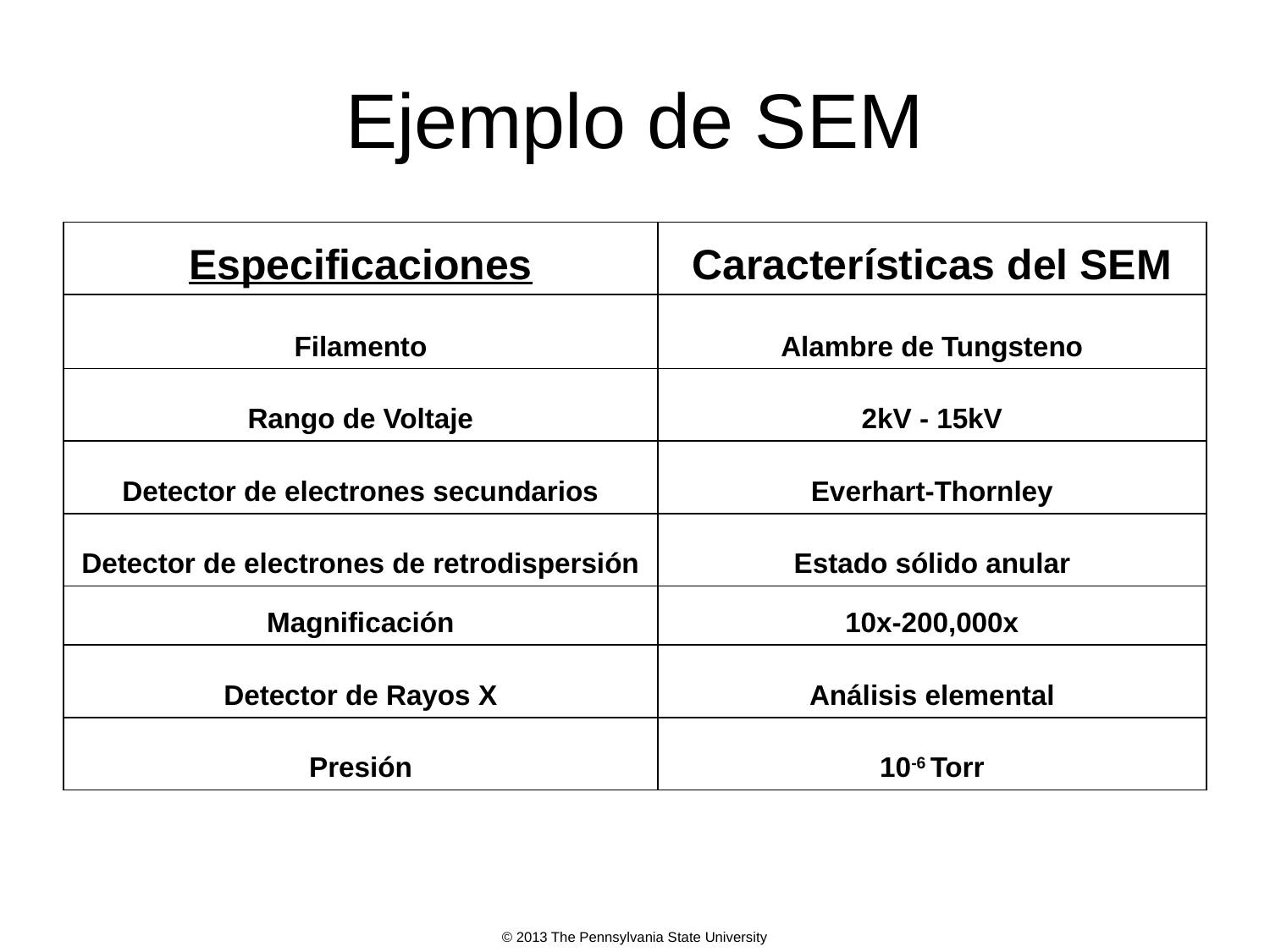

# Ejemplo de SEM
| Especificaciones | Características del SEM |
| --- | --- |
| Filamento | Alambre de Tungsteno |
| Rango de Voltaje | 2kV - 15kV |
| Detector de electrones secundarios | Everhart-Thornley |
| Detector de electrones de retrodispersión | Estado sólido anular |
| Magnificación | 10x-200,000x |
| Detector de Rayos X | Análisis elemental |
| Presión | 10-6 Torr |